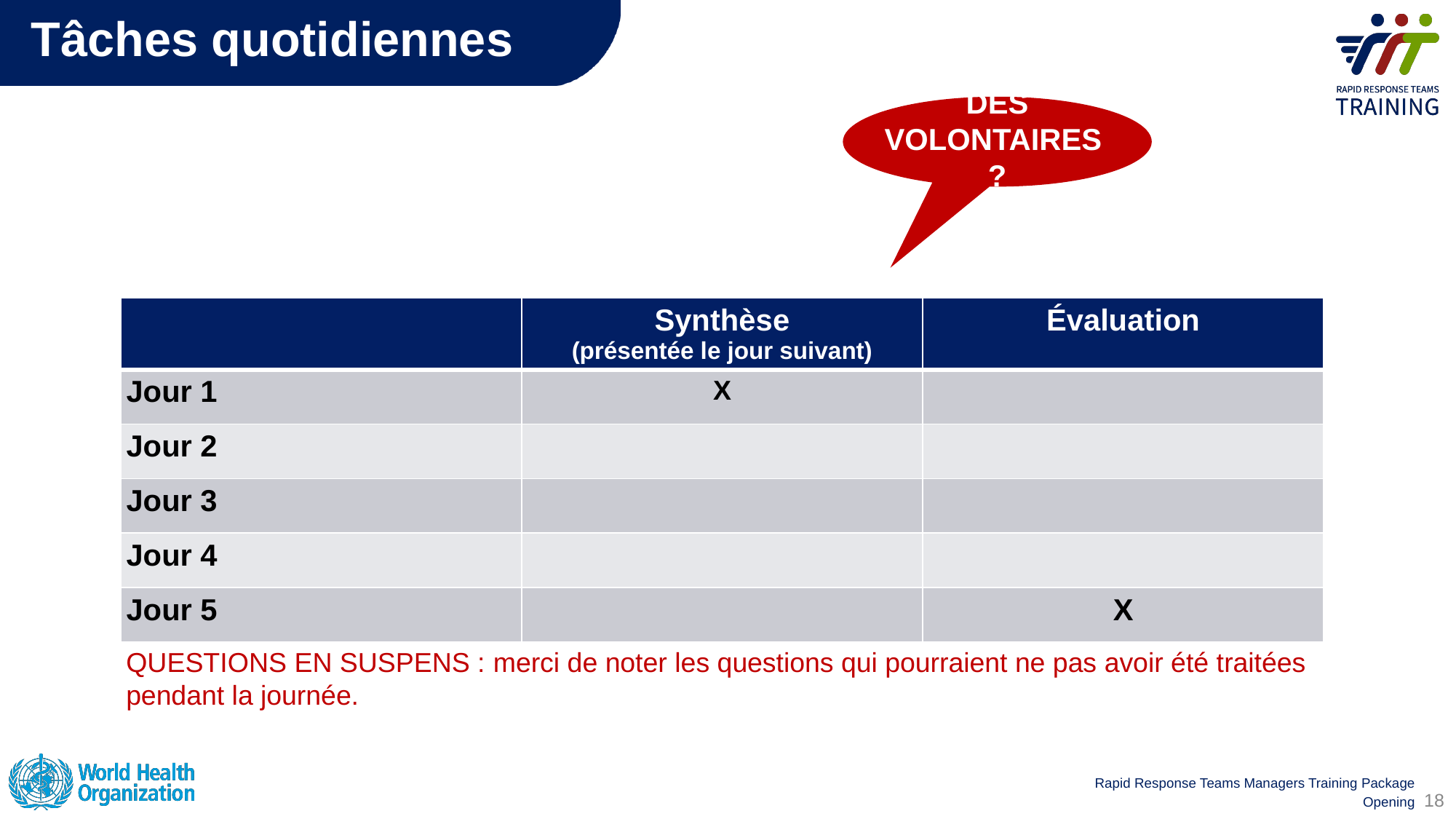

Tâches quotidiennes

DES VOLONTAIRES ?

|  | Synthèse (présentée le jour suivant) | Évaluation |
| --- | --- | --- |
| Jour 1 | X |  |
| Jour 2 |  |  |
| Jour 3 |  |  |
| Jour 4 |  |  |
| Jour 5 |  | X |
QUESTIONS EN SUSPENS : merci de noter les questions qui pourraient ne pas avoir été traitées pendant la journée.
18